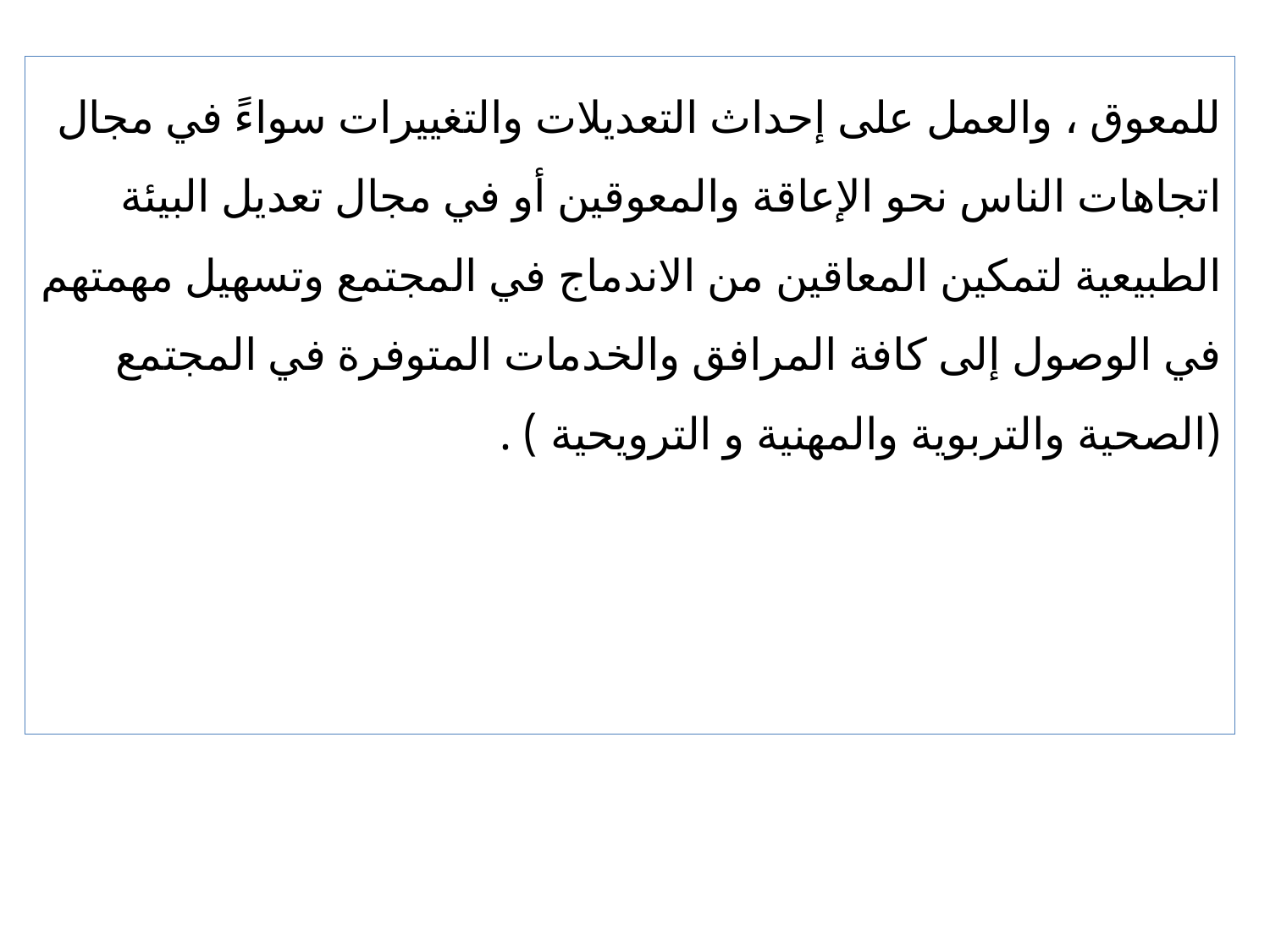

للمعوق ، والعمل على إحداث التعديلات والتغييرات سواءً في مجال اتجاهات الناس نحو الإعاقة والمعوقين أو في مجال تعديل البيئة الطبيعية لتمكين المعاقين من الاندماج في المجتمع وتسهيل مهمتهم في الوصول إلى كافة المرافق والخدمات المتوفرة في المجتمع (الصحية والتربوية والمهنية و الترويحية ) .